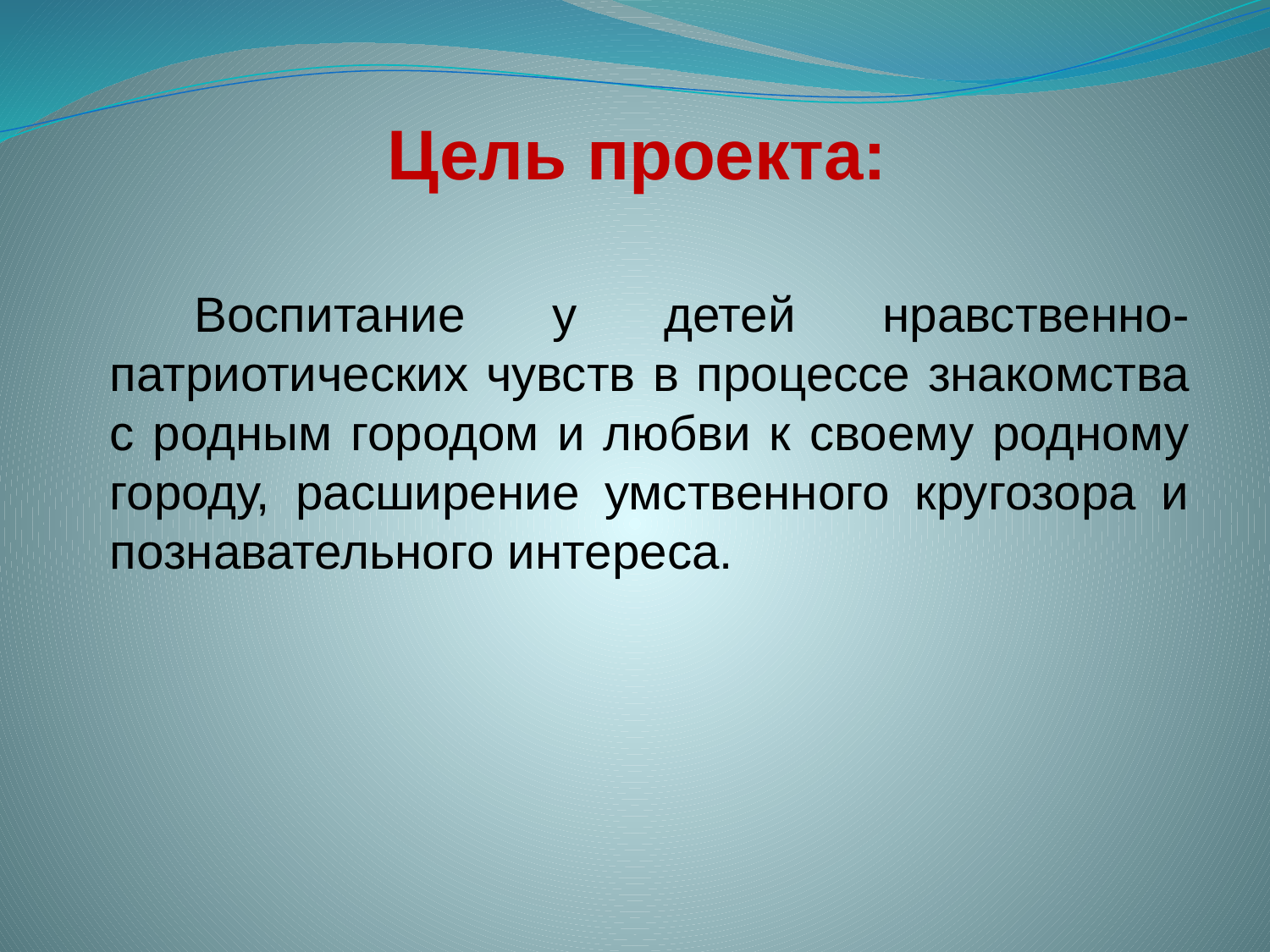

Цель проекта:

	 Воспитание у детей нравственно-патриотических чувств в процессе знакомства с родным городом и любви к своему родному городу, расширение умственного кругозора и познавательного интереса.
#